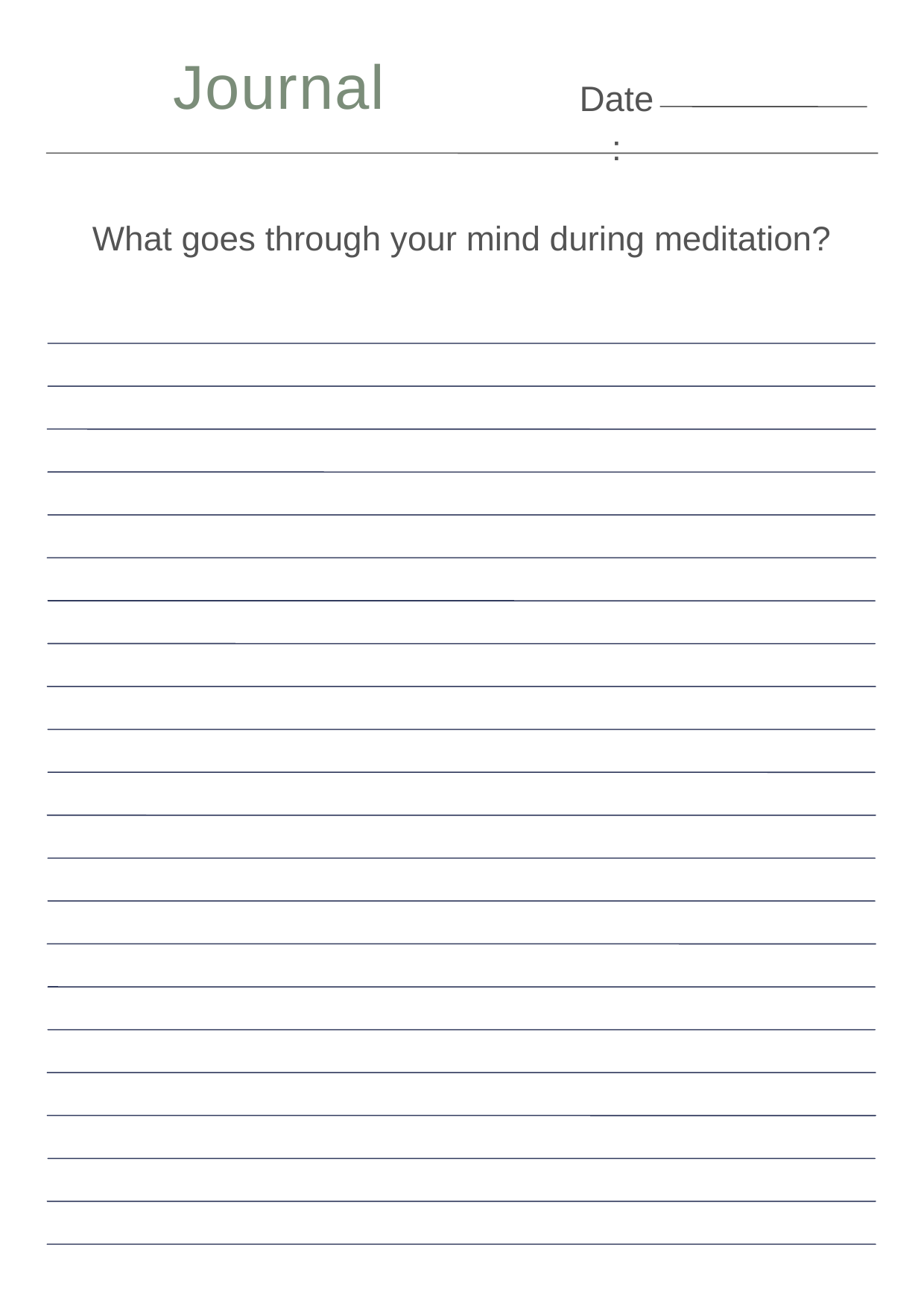

Journal
Date:

What goes through your mind during meditation?